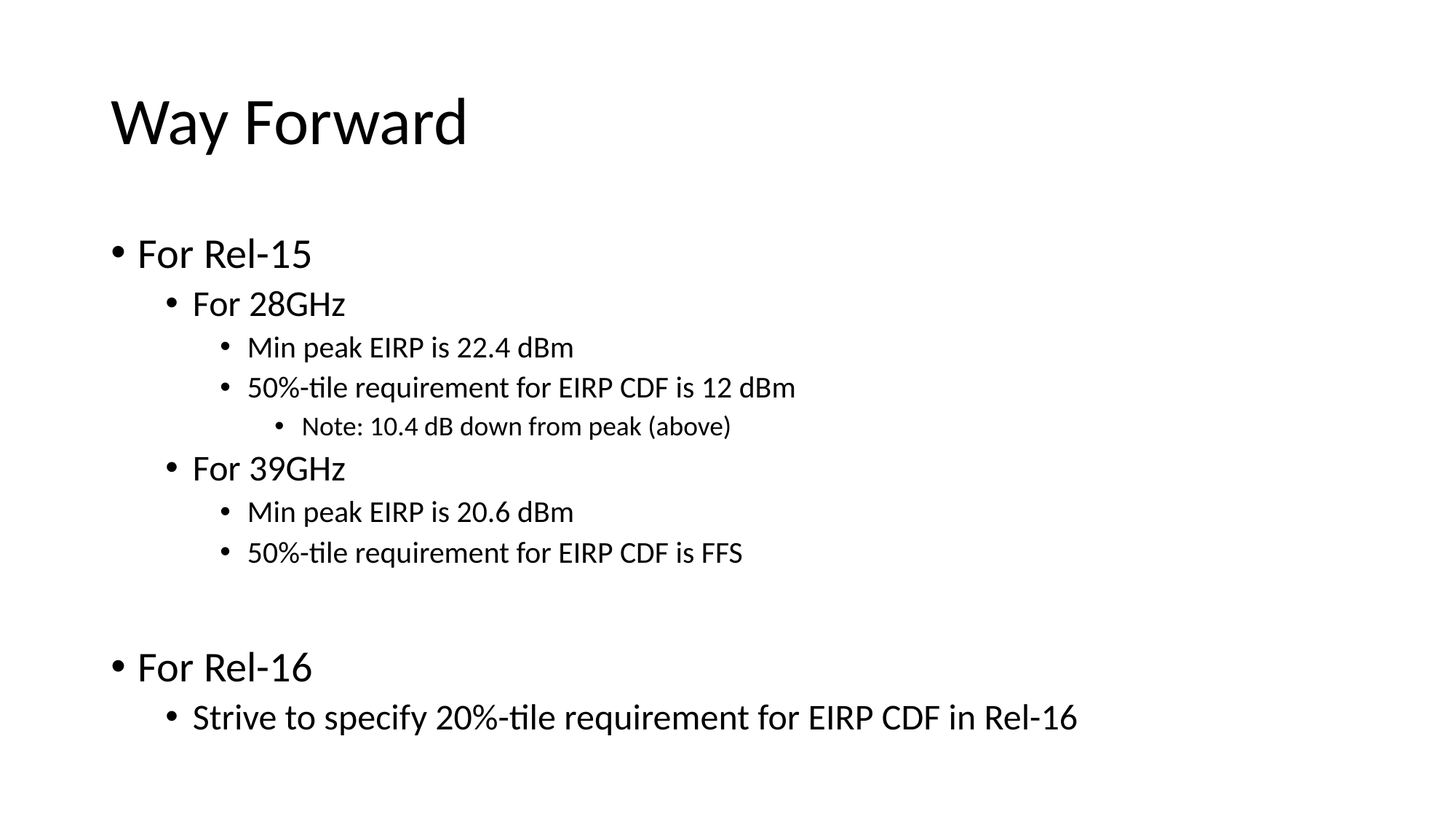

# Way Forward
For Rel-15
For 28GHz
Min peak EIRP is 22.4 dBm
50%-tile requirement for EIRP CDF is 12 dBm
Note: 10.4 dB down from peak (above)
For 39GHz
Min peak EIRP is 20.6 dBm
50%-tile requirement for EIRP CDF is FFS

For Rel-16
Strive to specify 20%-tile requirement for EIRP CDF in Rel-16